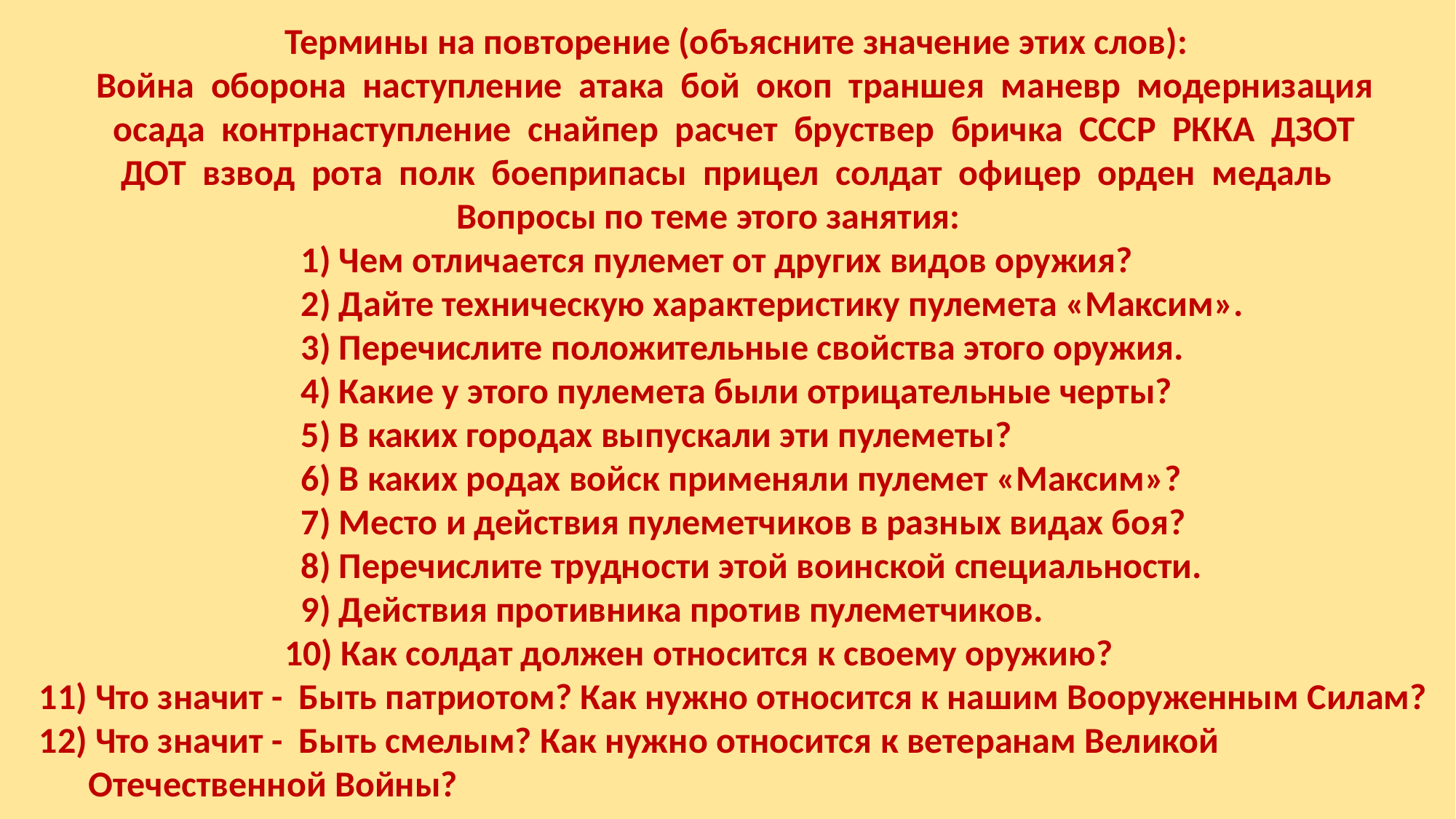

Термины на повторение (объясните значение этих слов):
         Война  оборона  наступление  атака  бой  окоп  траншея  маневр  модернизация
           осада  контрнаступление  снайпер  расчет  бруствер  бричка  СССР  РККА  ДЗОТ
            ДОТ  взвод  рота  полк  боеприпасы  прицел  солдат  офицер  орден  медаль
                                                     Вопросы по теме этого занятия:
                                  1) Чем отличается пулемет от других видов оружия?
                                  2) Дайте техническую характеристику пулемета «Максим».
                                  3) Перечислите положительные свойства этого оружия.
                                  4) Какие у этого пулемета были отрицательные черты?
                                  5) В каких городах выпускали эти пулеметы?
                                  6) В каких родах войск применяли пулемет «Максим»?
                                  7) Место и действия пулеметчиков в разных видах боя?
                                  8) Перечислите трудности этой воинской специальности.
                                  9) Действия противника против пулеметчиков.
                                10) Как солдат должен относится к своему оружию?
  11) Что значит -  Быть патриотом? Как нужно относится к нашим Вооруженным Силам?
  12) Что значит -  Быть смелым? Как нужно относится к ветеранам Великой
        Отечественной Войны?